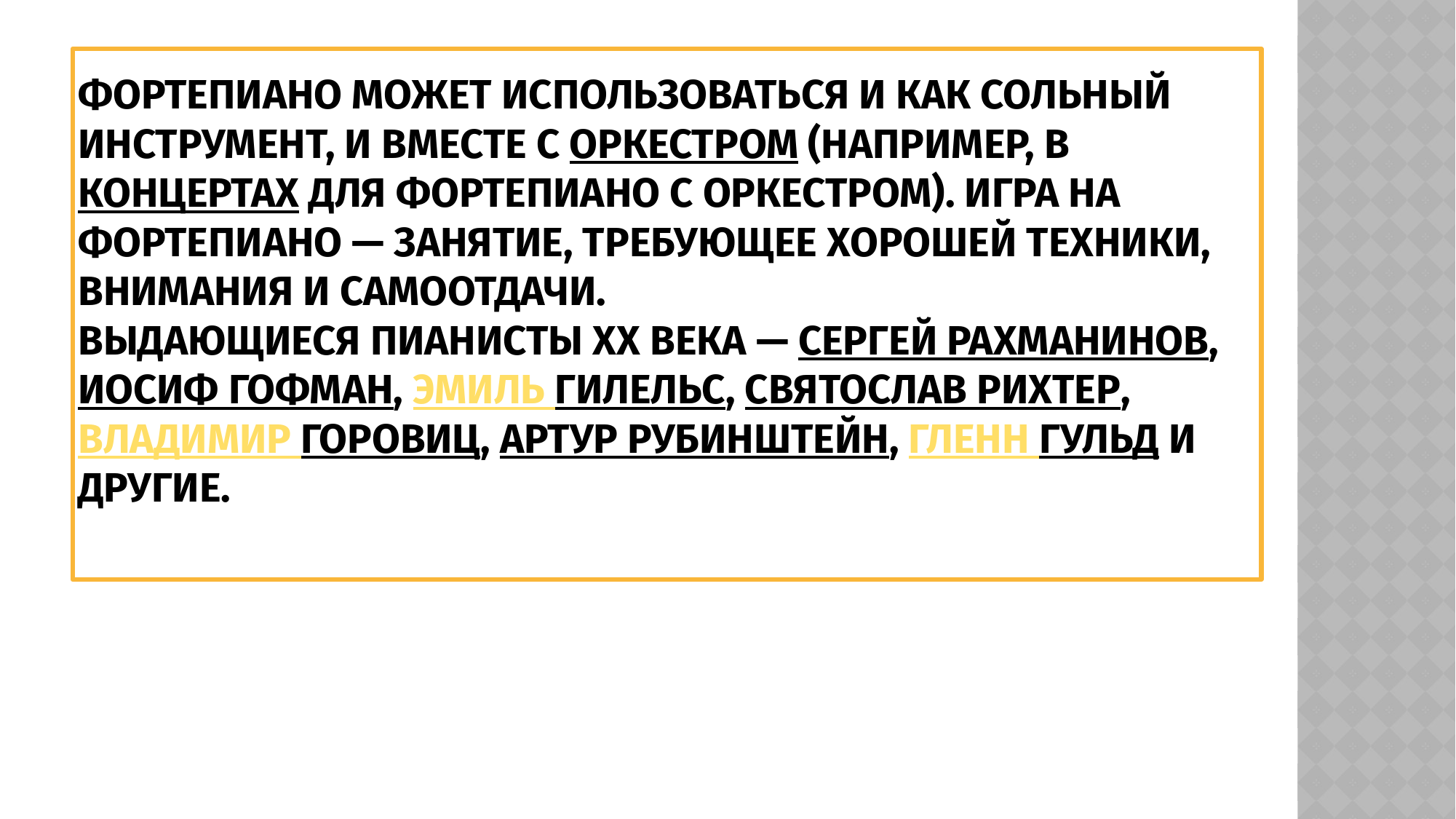

# Фортепиано может использоваться и как сольный инструмент, и вместе с оркестром (например, в концертах для фортепиано с оркестром). Игра на фортепиано — занятие, требующее хорошей техники, внимания и самоотдачи. Выдающиеся пианисты XX века — Сергей Рахманинов, Иосиф Гофман, Эмиль Гилельс, Святослав Рихтер, Владимир Горовиц, Артур Рубинштейн, Гленн Гульд и другие.